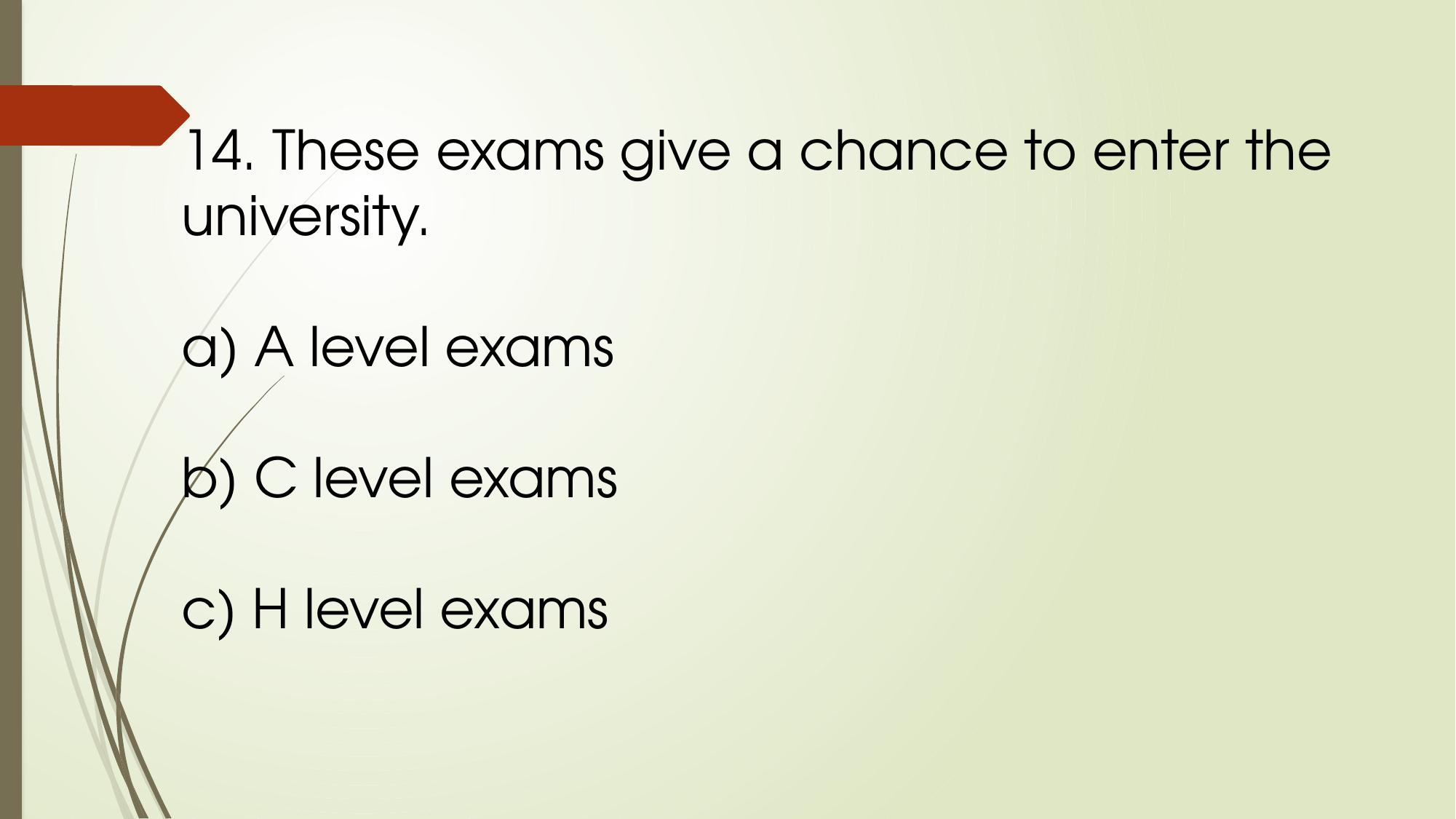

14. These exams give a chance to enter the university.

a) A level exams

b) C level exams

c) H level exams